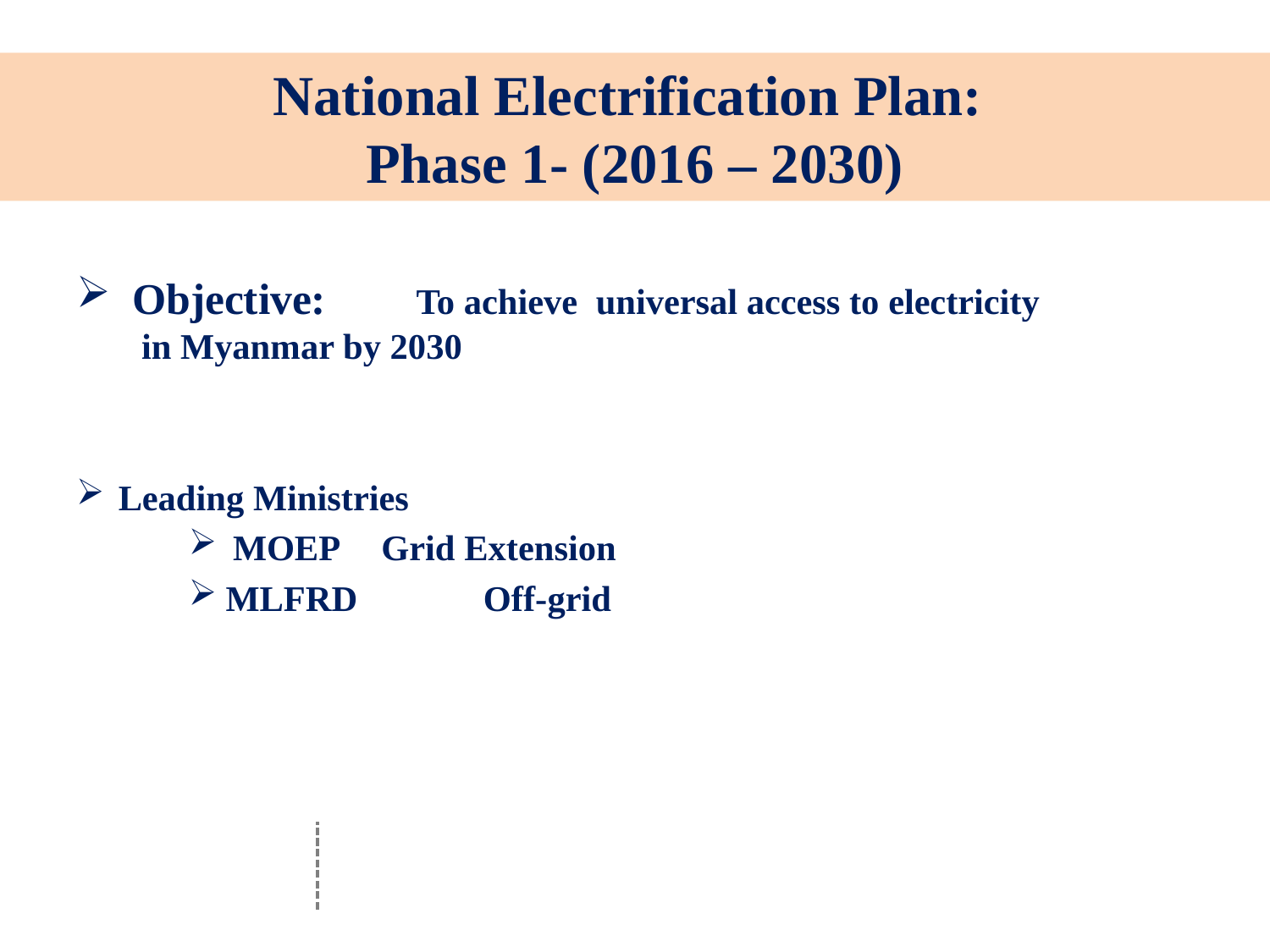

# National Electrification Plan: Phase 1- (2016 – 2030)
Objective:          To achieve  universal access to electricity   		              in Myanmar by 2030

Leading Ministries
 MOEP 		Grid Extension
 MLFRD 	            Off-grid